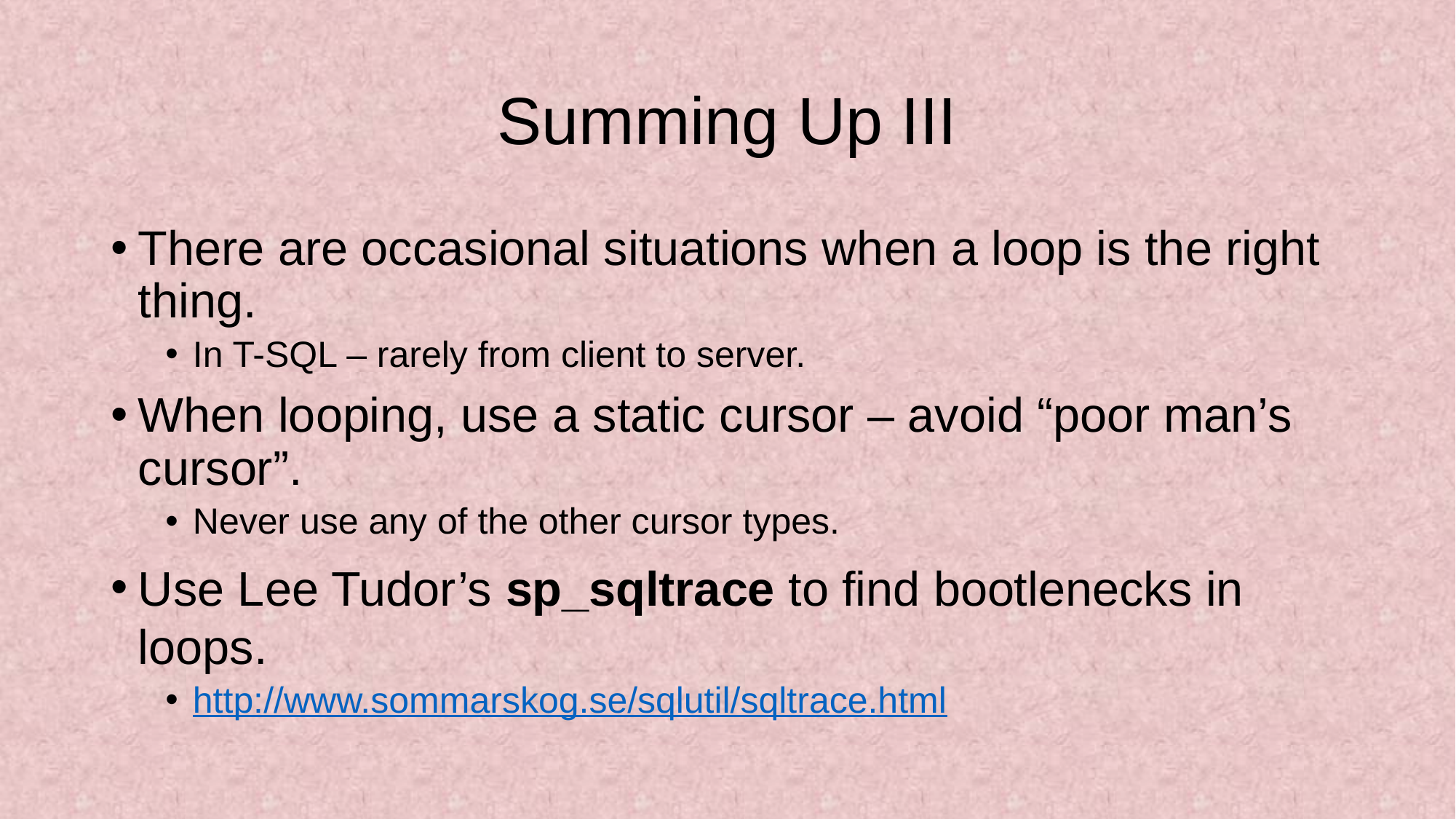

# Summing Up III
There are occasional situations when a loop is the right thing.
In T-SQL – rarely from client to server.
When looping, use a static cursor – avoid “poor man’s cursor”.
Never use any of the other cursor types.
Use Lee Tudor’s sp_sqltrace to find bootlenecks in loops.
http://www.sommarskog.se/sqlutil/sqltrace.html